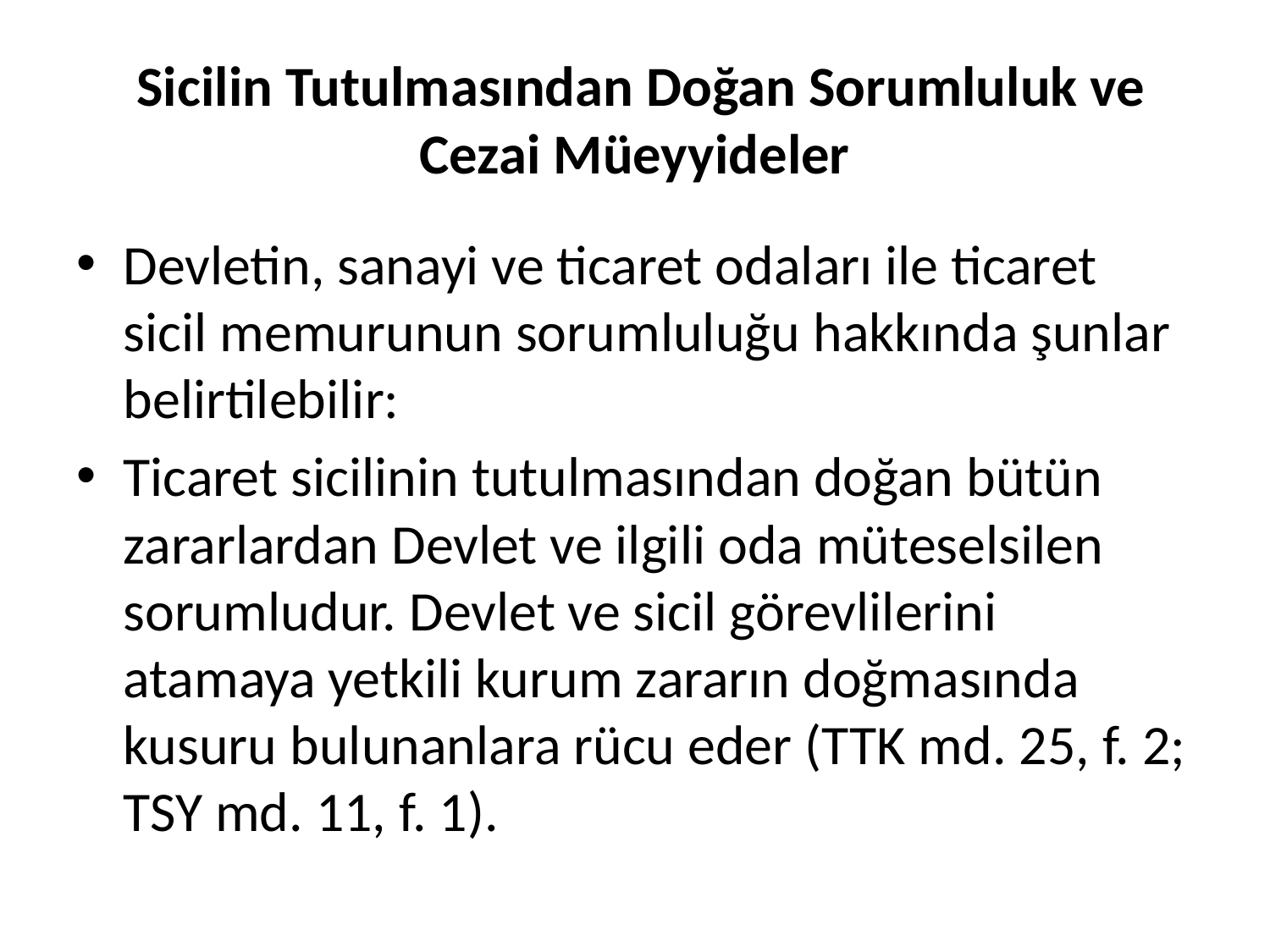

# Sicilin Tutulmasından Doğan Sorumluluk ve Cezai Müeyyideler
Devletin, sanayi ve ticaret odaları ile ticaret sicil memurunun sorumluluğu hakkında şunlar belirtilebilir:
Ticaret sicilinin tutulmasından doğan bütün zararlardan Devlet ve ilgili oda müteselsilen sorumludur. Devlet ve sicil görevlilerini atamaya yetkili kurum zararın doğmasında kusuru bulunanlara rücu eder (TTK md. 25, f. 2; TSY md. 11, f. 1).